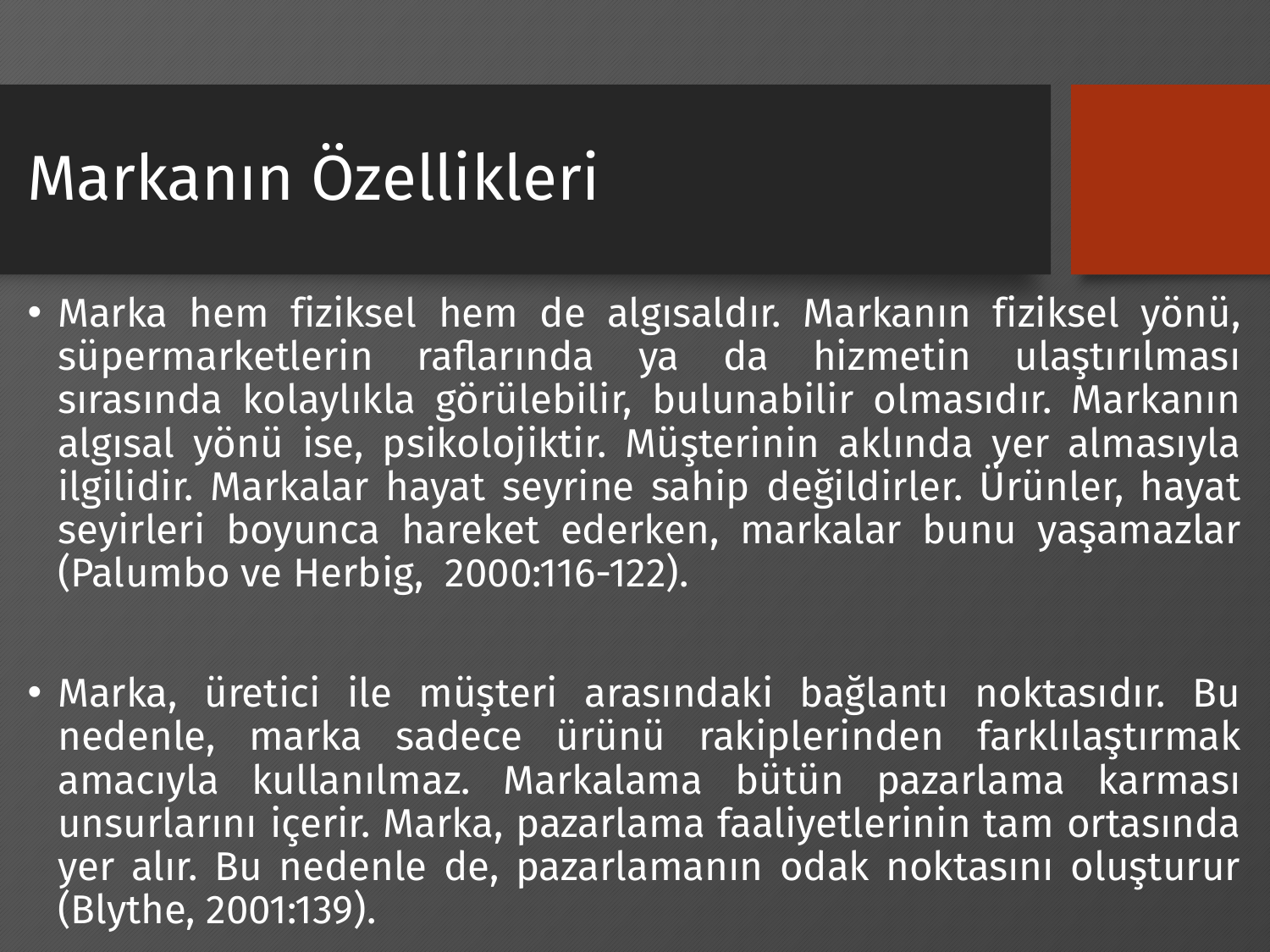

# Markanın Özellikleri
Marka hem fiziksel hem de algısaldır. Markanın fiziksel yönü, süpermarketlerin raflarında ya da hizmetin ulaştırılması sırasında kolaylıkla görülebilir, bulunabilir olmasıdır. Markanın algısal yönü ise, psikolojiktir. Müşterinin aklında yer almasıyla ilgilidir. Markalar hayat seyrine sahip değildirler. Ürünler, hayat seyirleri boyunca hareket ederken, markalar bunu yaşamazlar (Palumbo ve Herbig,  2000:116-122).

Marka, üretici ile müşteri arasındaki bağlantı noktasıdır. Bu nedenle, marka sadece ürünü rakiplerinden farklılaştırmak amacıyla kullanılmaz. Markalama bütün pazarlama karması unsurlarını içerir. Marka, pazarlama faaliyetlerinin tam ortasında yer alır. Bu nedenle de, pazarlamanın odak noktasını oluşturur (Blythe, 2001:139).